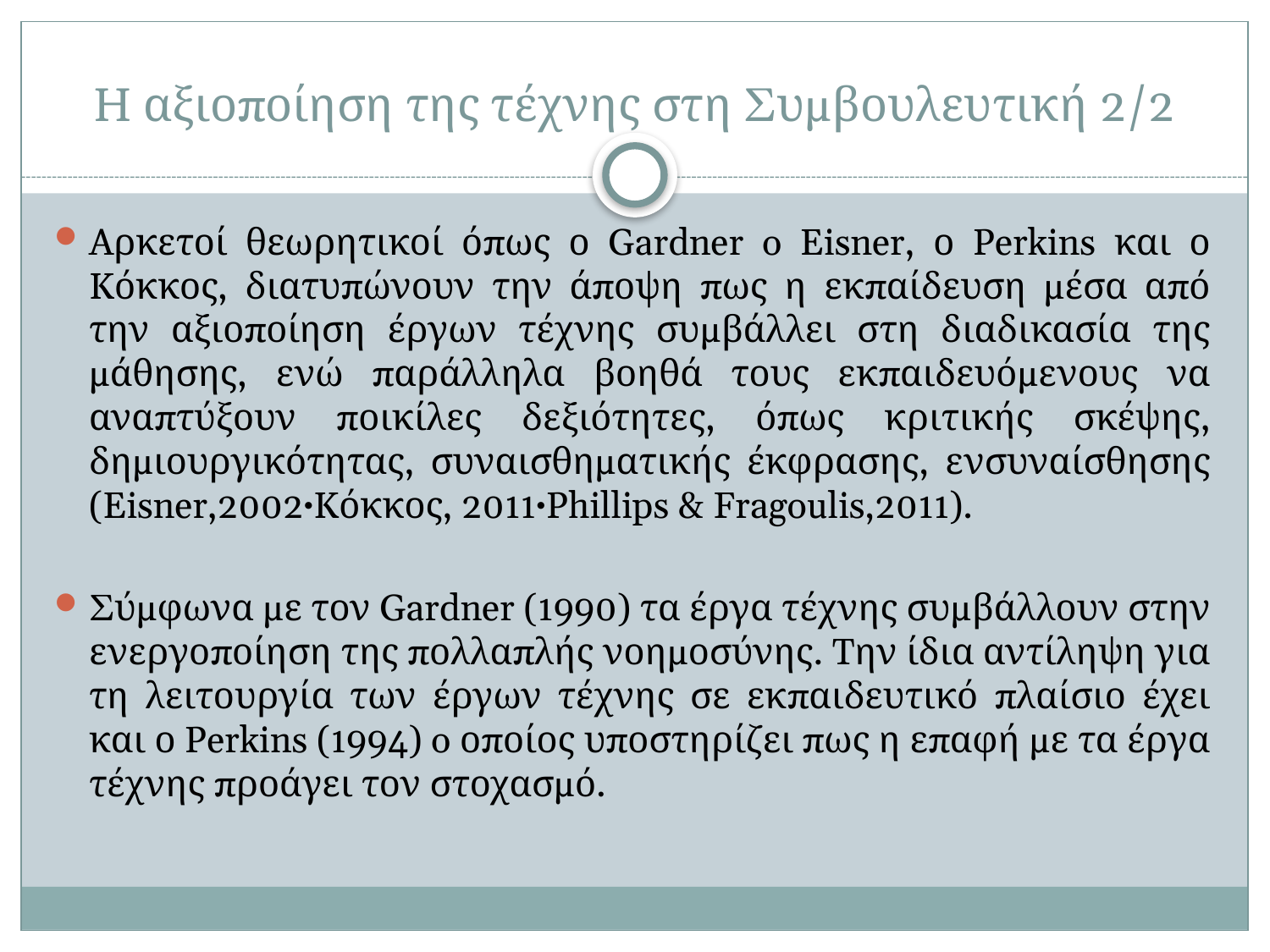

# Η αξιοποίηση της τέχνης στη Συμβουλευτική 2/2
Αρκετοί θεωρητικοί όπως ο Gardner o Eisner, ο Perkins και ο Κόκκος, διατυπώνουν την άποψη πως η εκπαίδευση μέσα από την αξιοποίηση έργων τέχνης συμβάλλει στη διαδικασία της μάθησης, ενώ παράλληλα βοηθά τους εκπαιδευόμενους να αναπτύξουν ποικίλες δεξιότητες, όπως κριτικής σκέψης, δημιουργικότητας, συναισθηματικής έκφρασης, ενσυναίσθησης (Eisner,2002∙Κόκκος, 2011∙Phillips & Fragoulis,2011).

Σύμφωνα με τον Gardner (1990) τα έργα τέχνης συμβάλλουν στην ενεργοποίηση της πολλαπλής νοημοσύνης. Την ίδια αντίληψη για τη λειτουργία των έργων τέχνης σε εκπαιδευτικό πλαίσιο έχει και ο Perkins (1994) o οποίος υποστηρίζει πως η επαφή με τα έργα τέχνης προάγει τον στοχασμό.